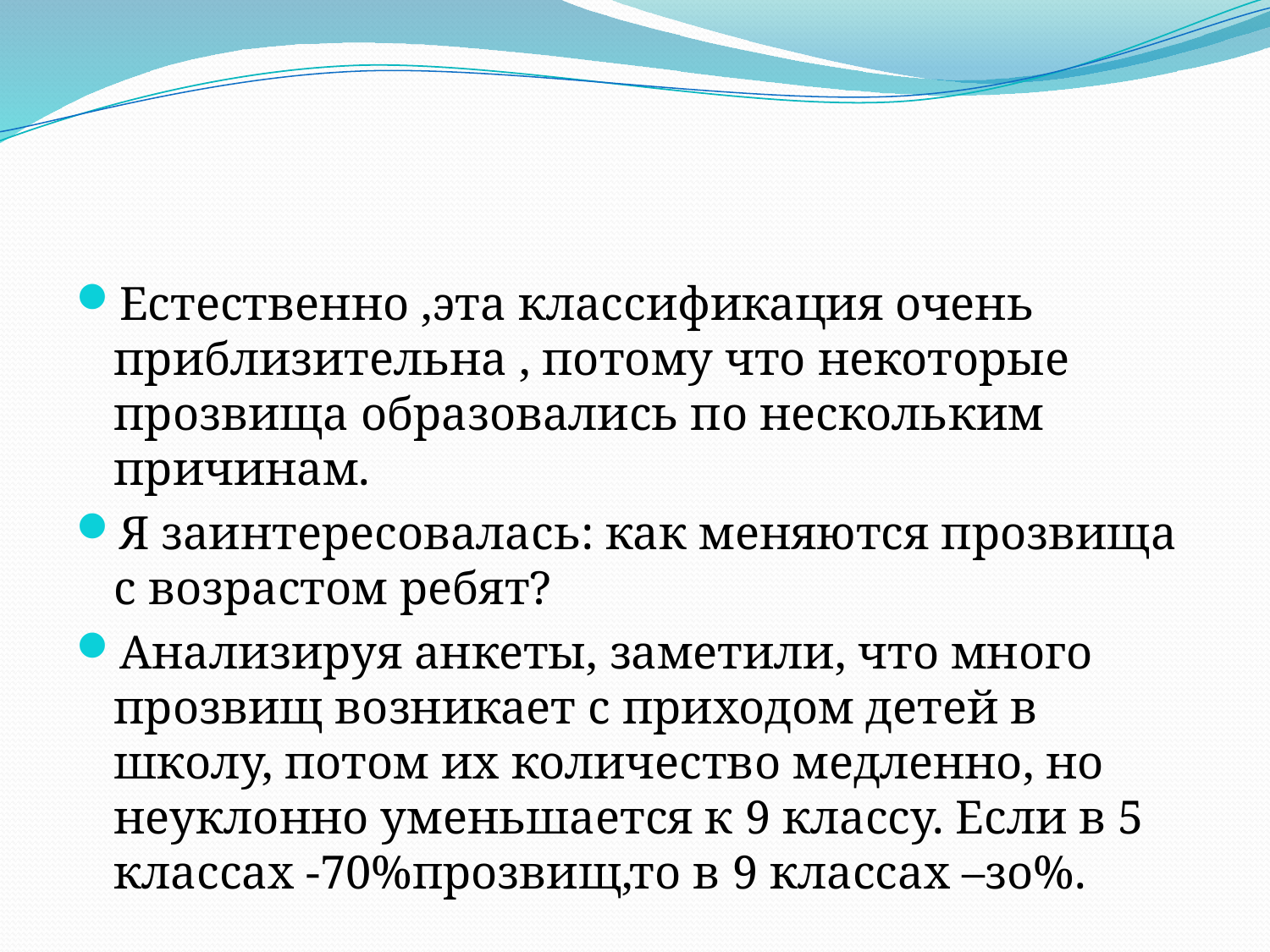

#
Естественно ,эта классификация очень приблизительна , потому что некоторые прозвища образовались по нескольким причинам.
Я заинтересовалась: как меняются прозвища с возрастом ребят?
Анализируя анкеты, заметили, что много прозвищ возникает с приходом детей в школу, потом их количество медленно, но неуклонно уменьшается к 9 классу. Если в 5 классах -70%прозвищ,то в 9 классах –зо%.